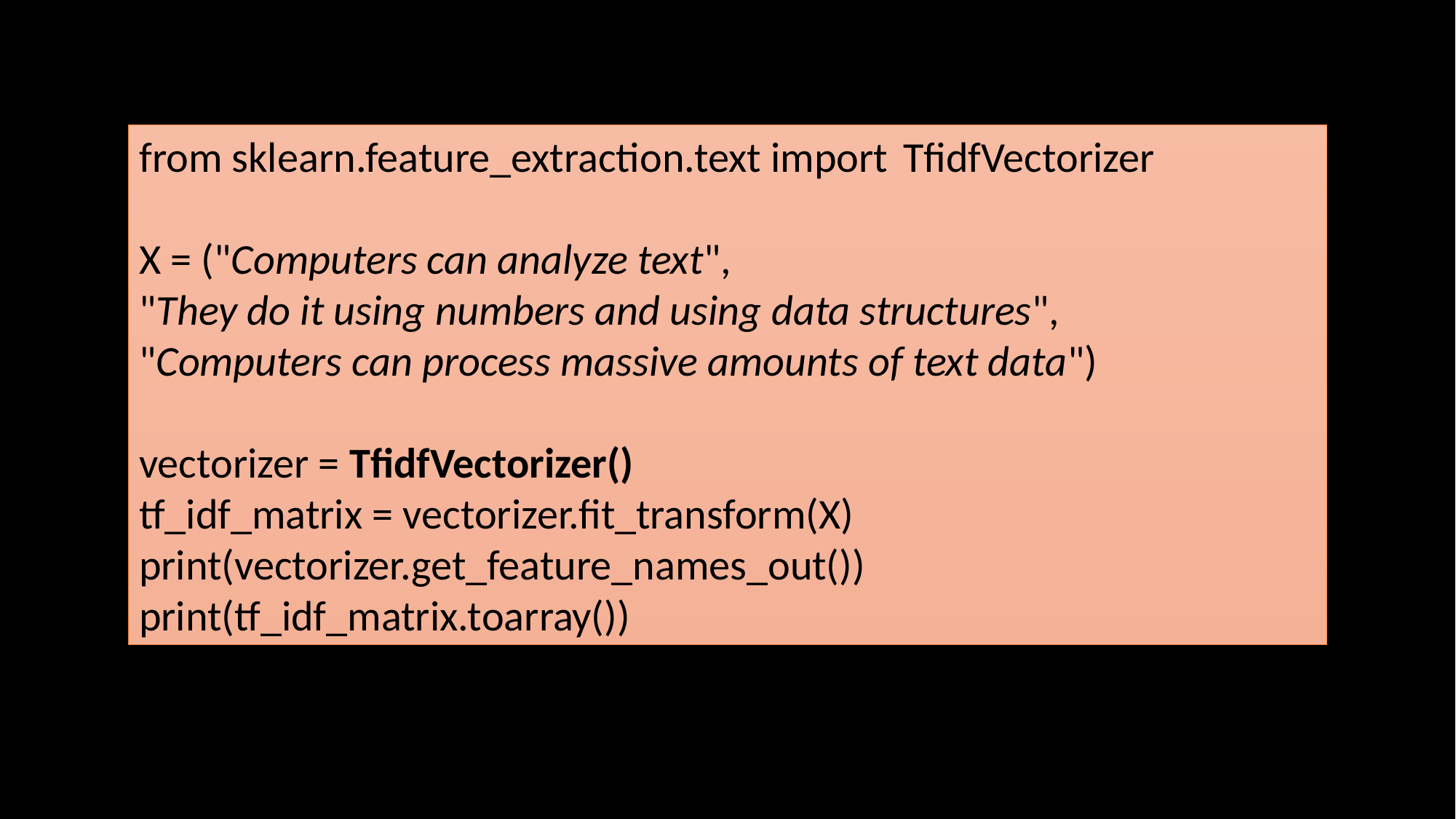

from sklearn.feature_extraction.text import 	TfidfVectorizer

X = ("Computers can analyze text",
"They do it using numbers and using data structures",
"Computers can process massive amounts of text data")

vectorizer = TfidfVectorizer()
tf_idf_matrix = vectorizer.fit_transform(X)
print(vectorizer.get_feature_names_out())
print(tf_idf_matrix.toarray())